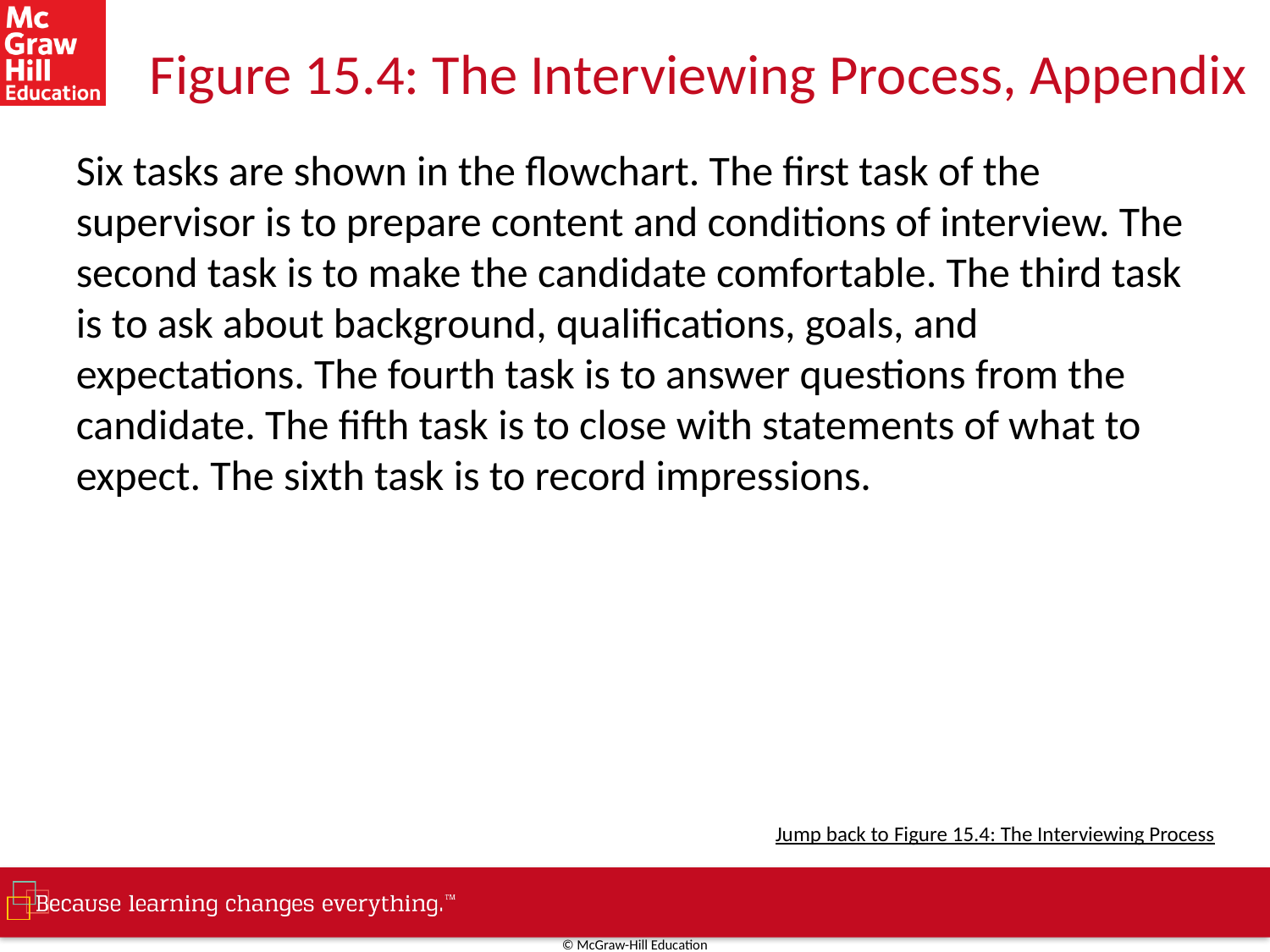

# Figure 15.4: The Interviewing Process, Appendix
Six tasks are shown in the flowchart. The first task of the supervisor is to prepare content and conditions of interview. The second task is to make the candidate comfortable. The third task is to ask about background, qualifications, goals, and expectations. The fourth task is to answer questions from the candidate. The fifth task is to close with statements of what to expect. The sixth task is to record impressions.
Jump back to Figure 15.4: The Interviewing Process